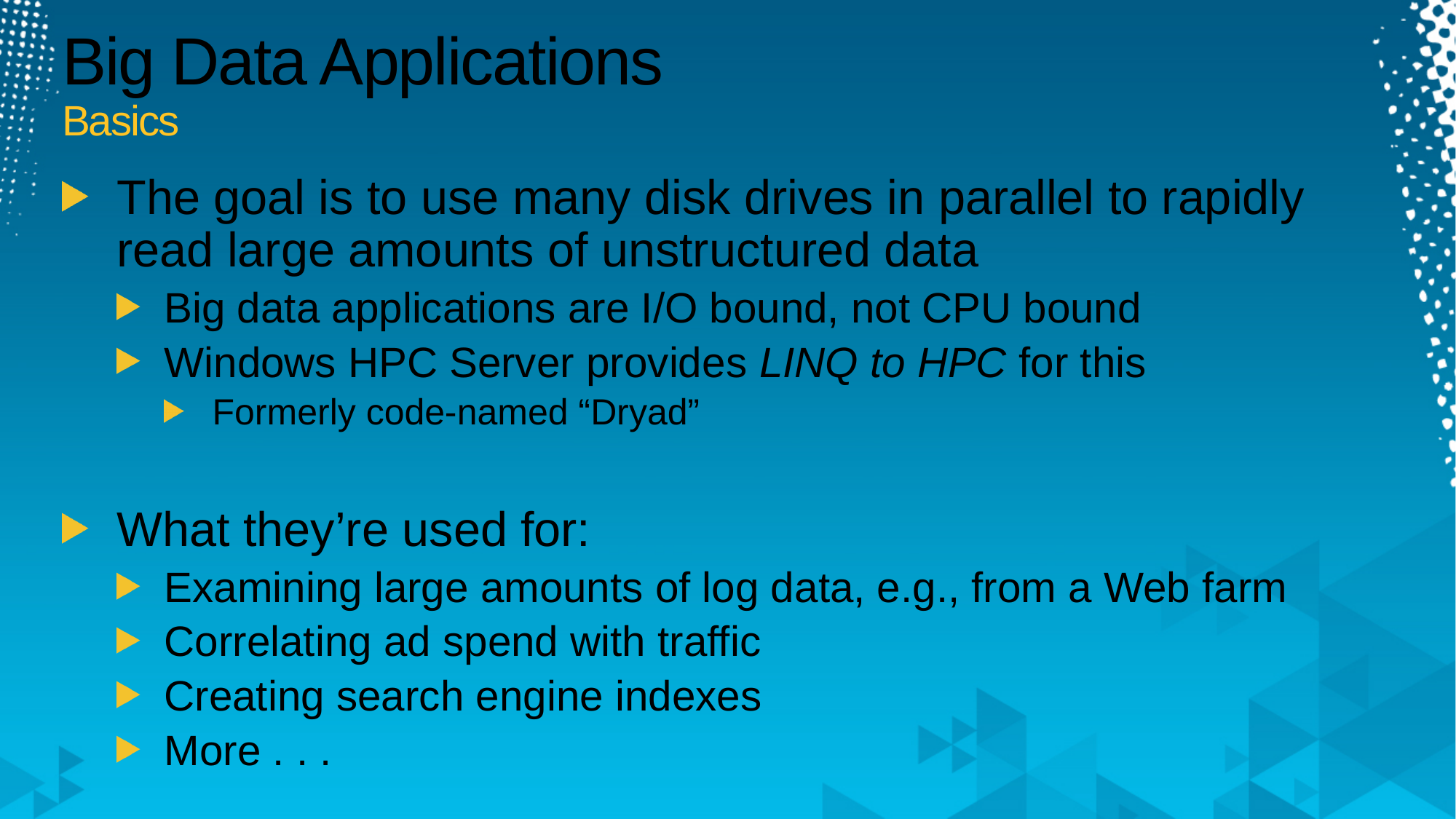

# Big Data Applications Basics
The goal is to use many disk drives in parallel to rapidly read large amounts of unstructured data
Big data applications are I/O bound, not CPU bound
Windows HPC Server provides LINQ to HPC for this
Formerly code-named “Dryad”

What they’re used for:
Examining large amounts of log data, e.g., from a Web farm
Correlating ad spend with traffic
Creating search engine indexes
More . . .